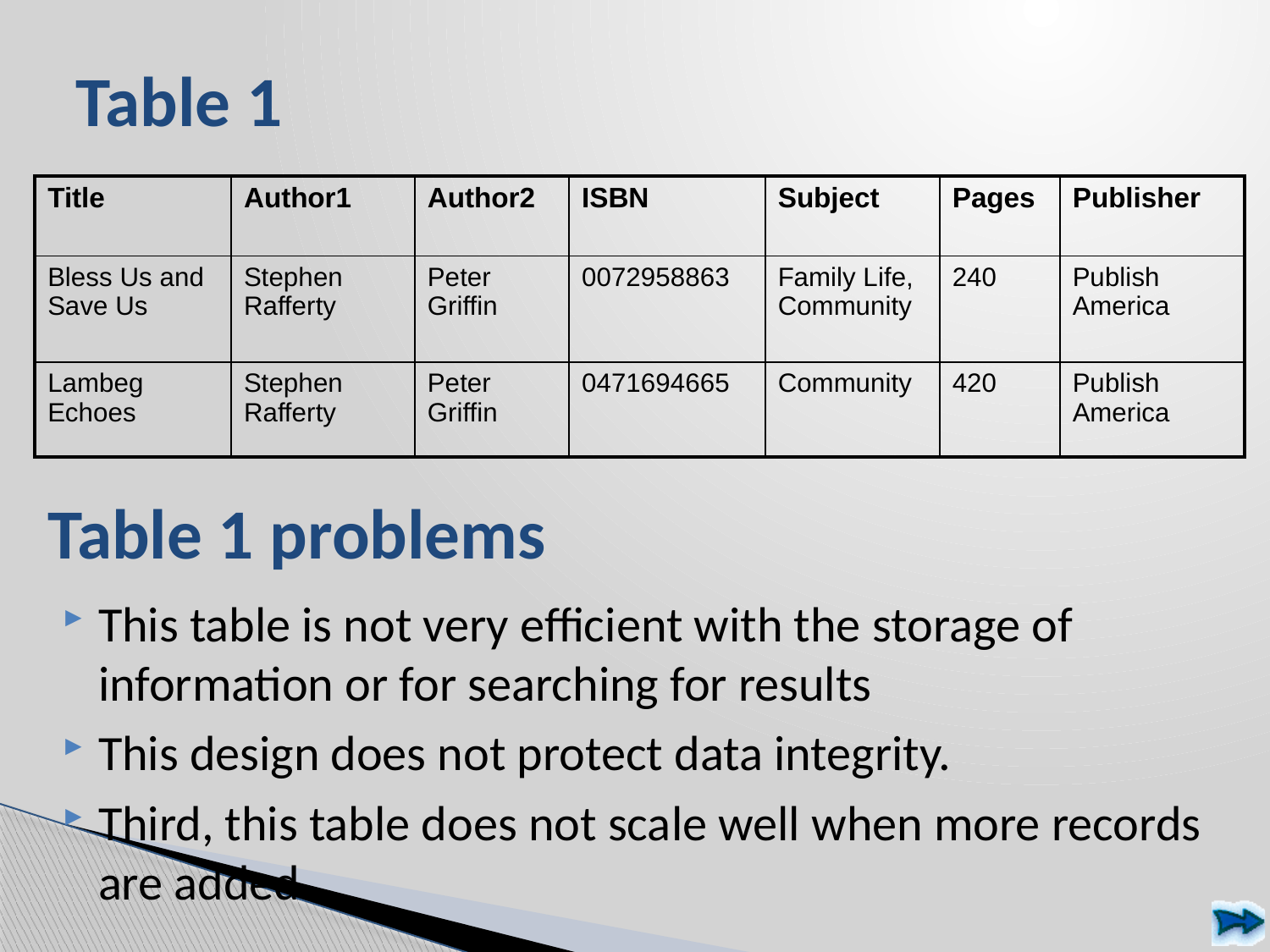

# Table 1
| Title | Author1 | Author2 | ISBN | Subject | Pages | Publisher |
| --- | --- | --- | --- | --- | --- | --- |
| Bless Us and Save Us | Stephen Rafferty | Peter Griffin | 0072958863 | Family Life, Community | 240 | Publish America |
| Lambeg Echoes | Stephen Rafferty | Peter Griffin | 0471694665 | Community | 420 | Publish America |
Table 1 problems
This table is not very efficient with the storage of information or for searching for results
This design does not protect data integrity.
Third, this table does not scale well when more records are added.